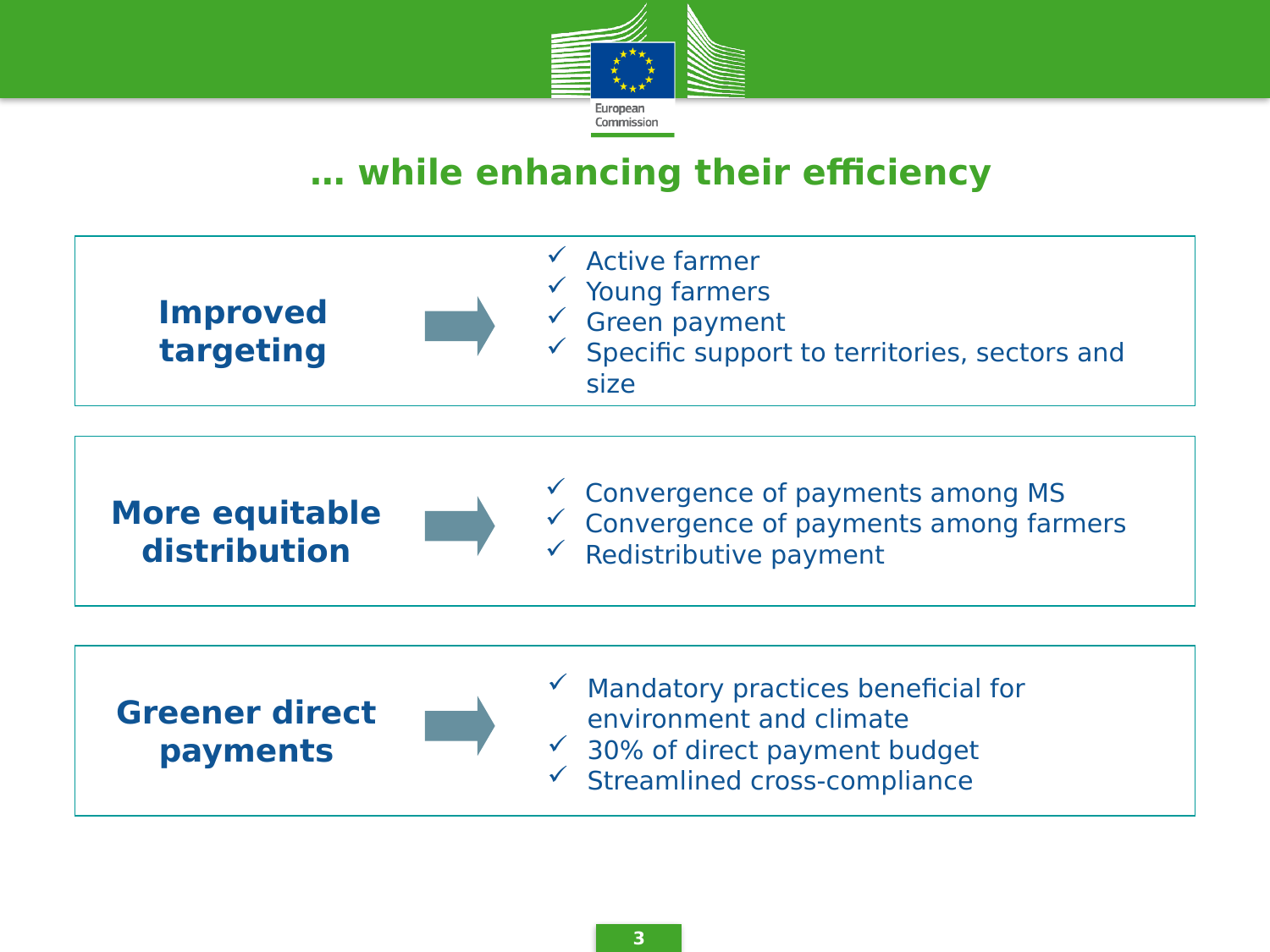

# … while enhancing their efficiency

Active farmer
Young farmers
Green payment
Specific support to territories, sectors and size

Improved targeting

Convergence of payments among MS
Convergence of payments among farmers
Redistributive payment
More equitable
distribution

Mandatory practices beneficial for environment and climate
30% of direct payment budget
Streamlined cross-compliance

Greener direct payments

3